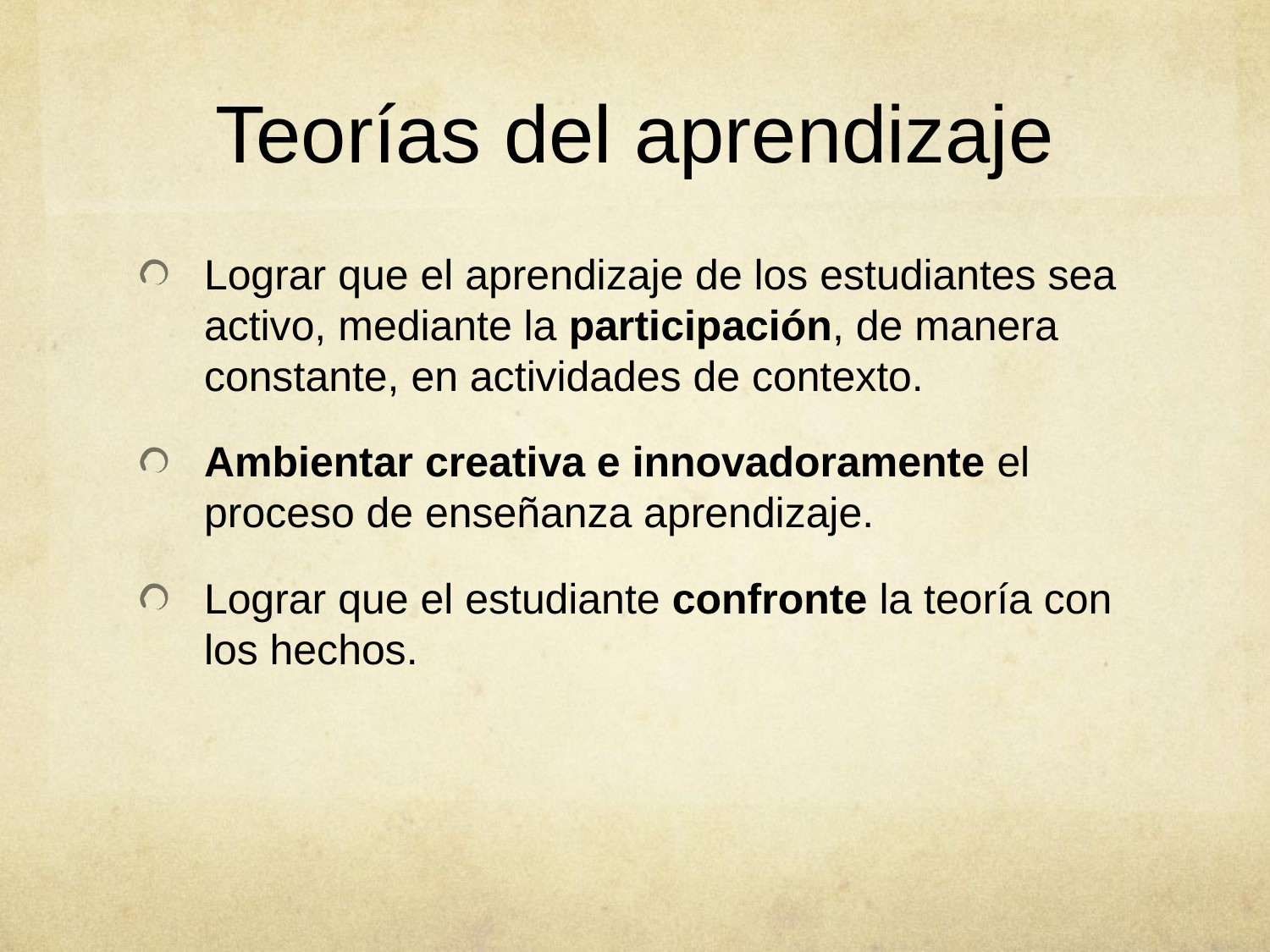

# Teorías del aprendizaje
Lograr que el aprendizaje de los estudiantes sea activo, mediante la participación, de manera constante, en actividades de contexto.
Ambientar creativa e innovadoramente el proceso de enseñanza aprendizaje.
Lograr que el estudiante confronte la teoría con los hechos.